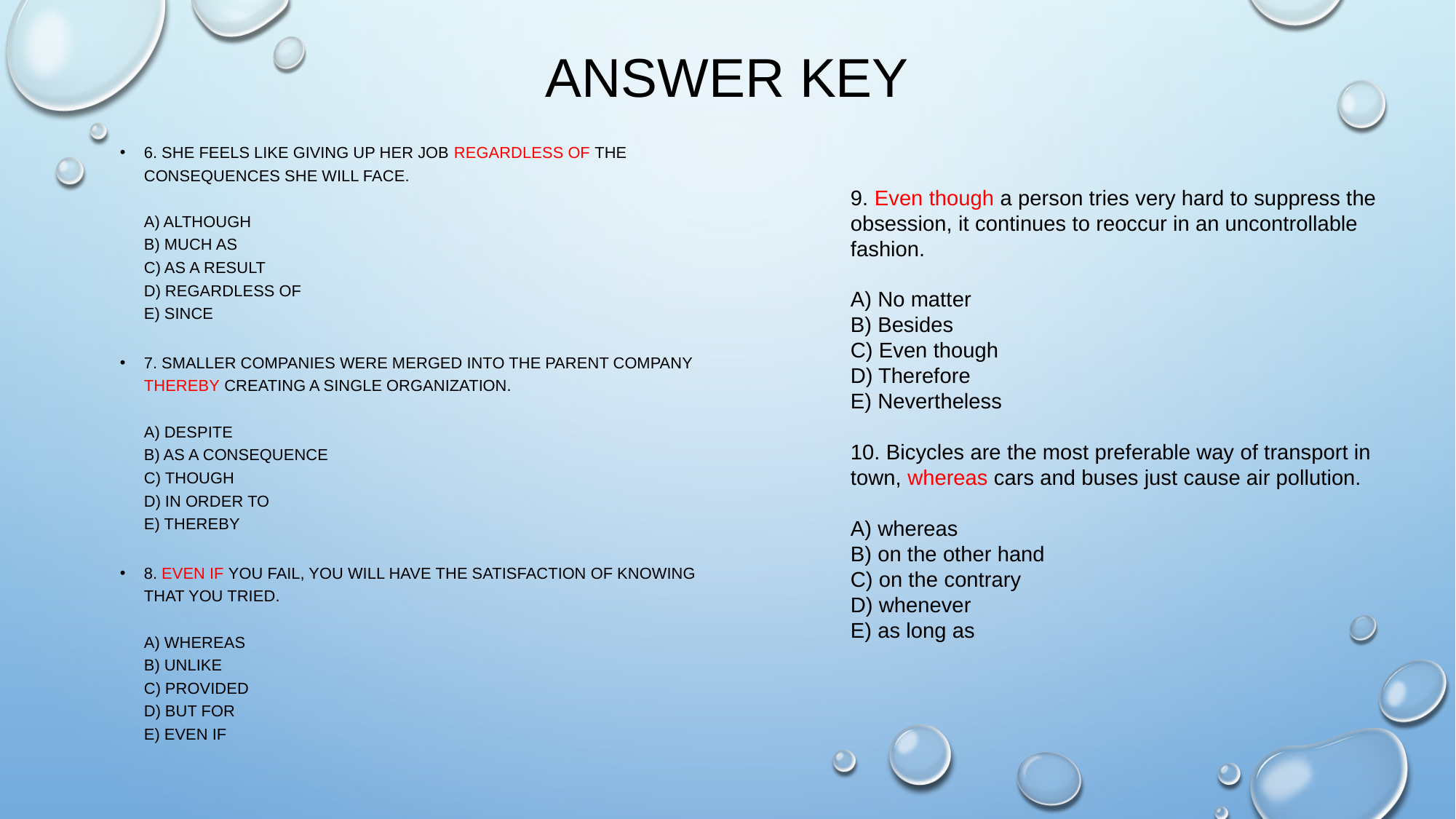

# ANSWER KEY

6. She feels like giving up her job regardless of the consequences she will face.
A) although
B) much as
C) as a result
D) regardless of
E) since
7. Smaller companies were merged into the parent company thereby creating a single organization.
A) despite
B) as a consequence
C) though
D) in order to
E) thereby
8. Even if you fail, you will have the satisfaction of knowing that you tried.
A) Whereas
B) Unlike
C) Provided
D) But for
E) Even if
9. Even though a person tries very hard to suppress the obsession, it continues to reoccur in an uncontrollable fashion.
A) No matter
B) Besides
C) Even though
D) Therefore
E) Nevertheless
10. Bicycles are the most preferable way of transport in town, whereas cars and buses just cause air pollution.
A) whereas
B) on the other hand
C) on the contrary
D) whenever
E) as long as